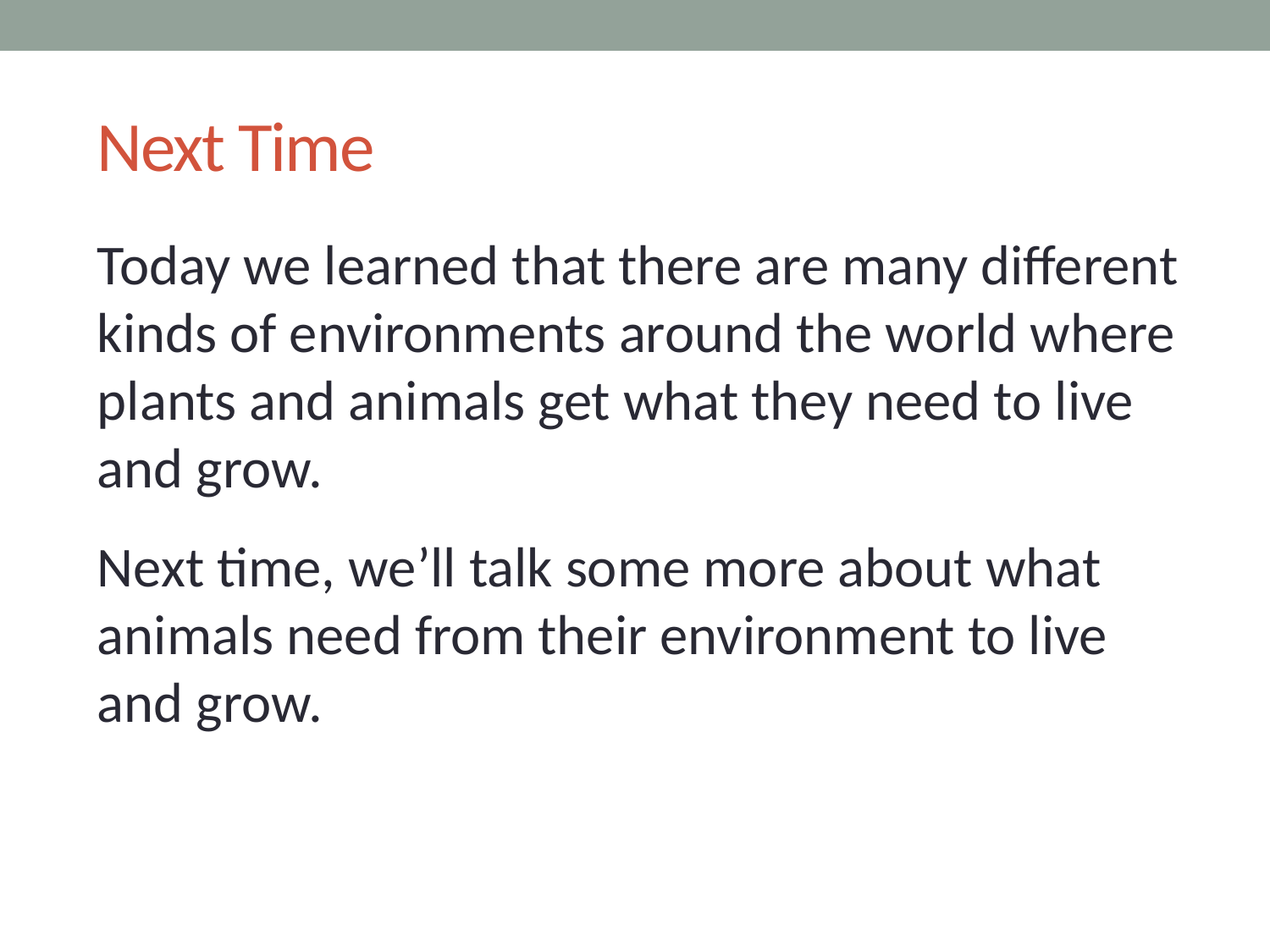

# Next Time
Today we learned that there are many different kinds of environments around the world where plants and animals get what they need to live and grow.
Next time, we’ll talk some more about what animals need from their environment to live and grow.